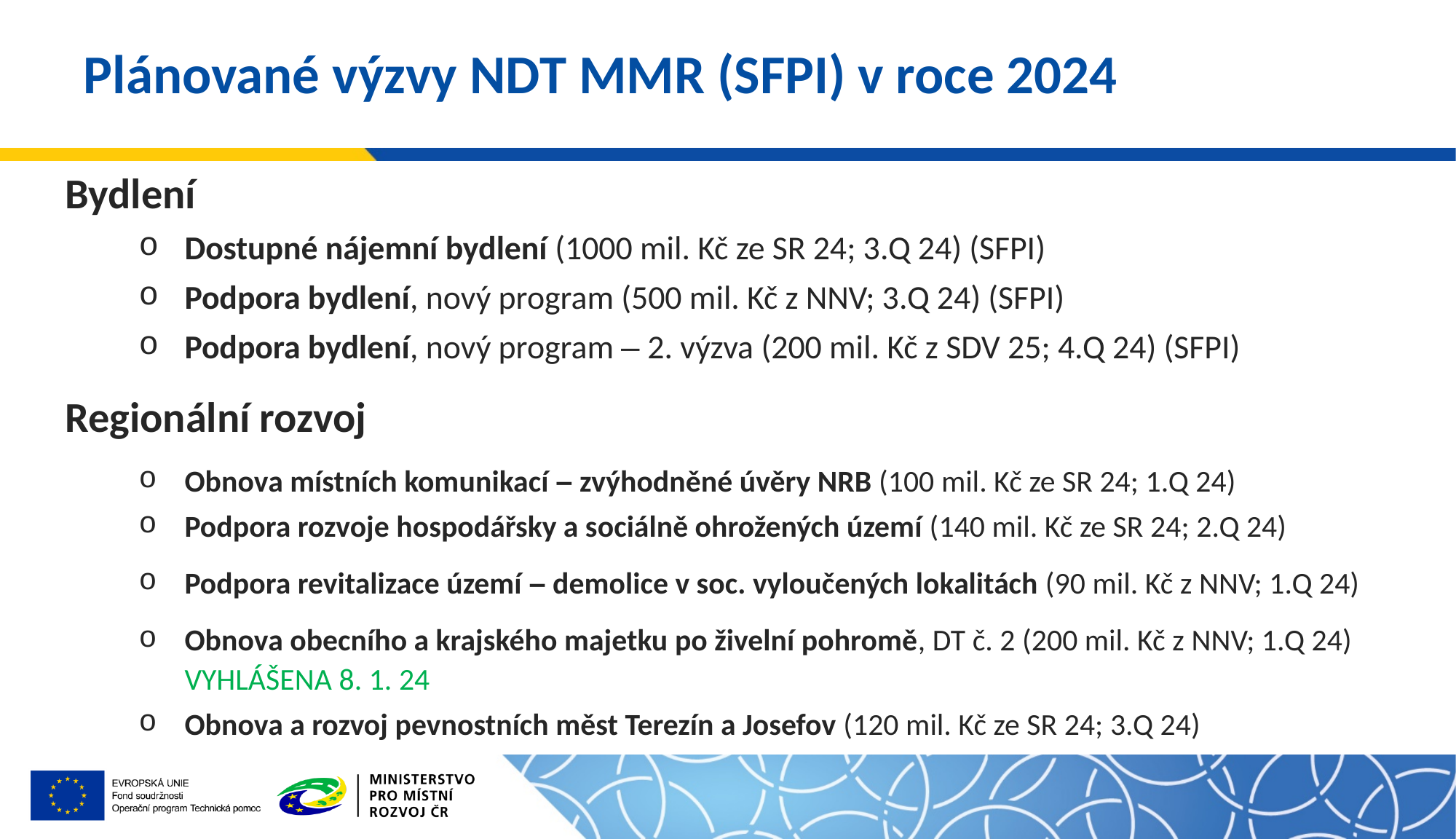

# Plánované výzvy NDT MMR (SFPI) v roce 2024
Bydlení
Dostupné nájemní bydlení (1000 mil. Kč ze SR 24; 3.Q 24) (SFPI)
Podpora bydlení, nový program (500 mil. Kč z NNV; 3.Q 24) (SFPI)
Podpora bydlení, nový program – 2. výzva (200 mil. Kč z SDV 25; 4.Q 24) (SFPI)
Regionální rozvoj
Obnova místních komunikací – zvýhodněné úvěry NRB (100 mil. Kč ze SR 24; 1.Q 24)
Podpora rozvoje hospodářsky a sociálně ohrožených území (140 mil. Kč ze SR 24; 2.Q 24)
Podpora revitalizace území – demolice v soc. vyloučených lokalitách (90 mil. Kč z NNV; 1.Q 24)
Obnova obecního a krajského majetku po živelní pohromě, DT č. 2 (200 mil. Kč z NNV; 1.Q 24) VYHLÁŠENA 8. 1. 24
Obnova a rozvoj pevnostních měst Terezín a Josefov (120 mil. Kč ze SR 24; 3.Q 24)